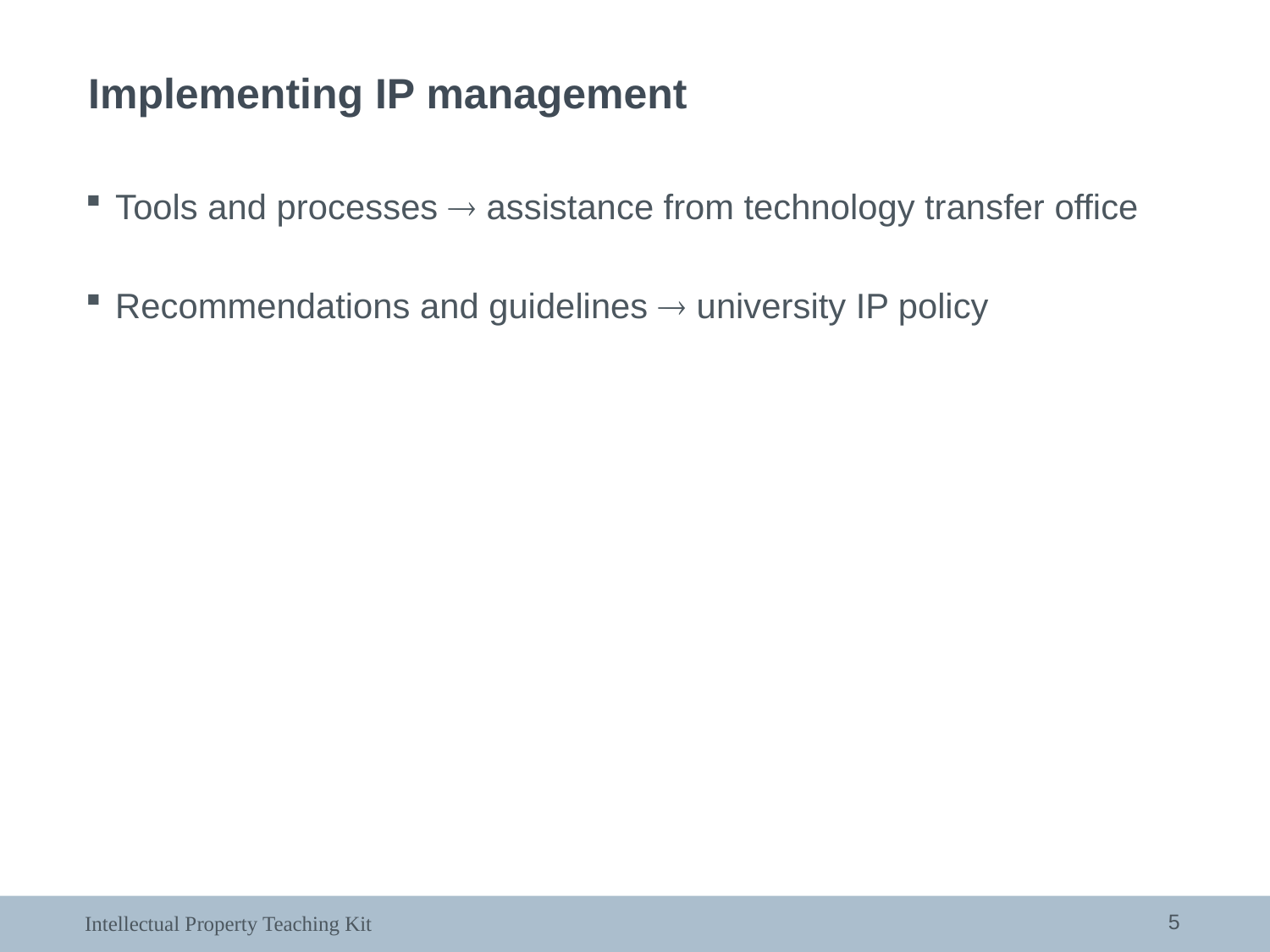

Implementing IP management
Tools and processes → assistance from technology transfer office

Recommendations and guidelines → university IP policy

5
Intellectual Property Teaching Kit